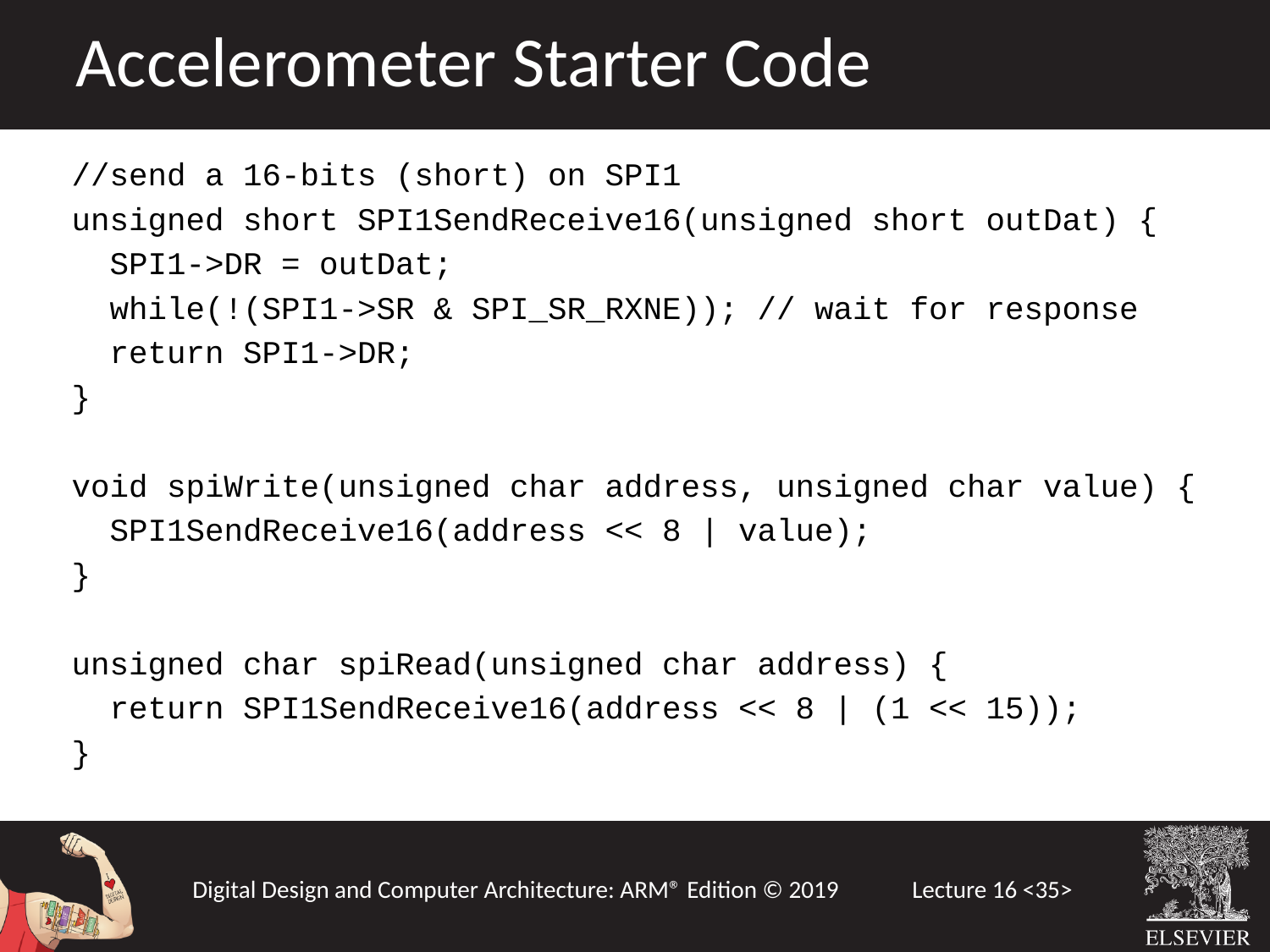

Accelerometer Starter Code
//send a 16-bits (short) on SPI1
unsigned short SPI1SendReceive16(unsigned short outDat) {
  SPI1->DR = outDat;
  while(!(SPI1->SR & SPI_SR_RXNE)); // wait for response
  return SPI1->DR;
}

void spiWrite(unsigned char address, unsigned char value) {
  SPI1SendReceive16(address << 8 | value);
}

unsigned char spiRead(unsigned char address) {
  return SPI1SendReceive16(address << 8 | (1 << 15));
}